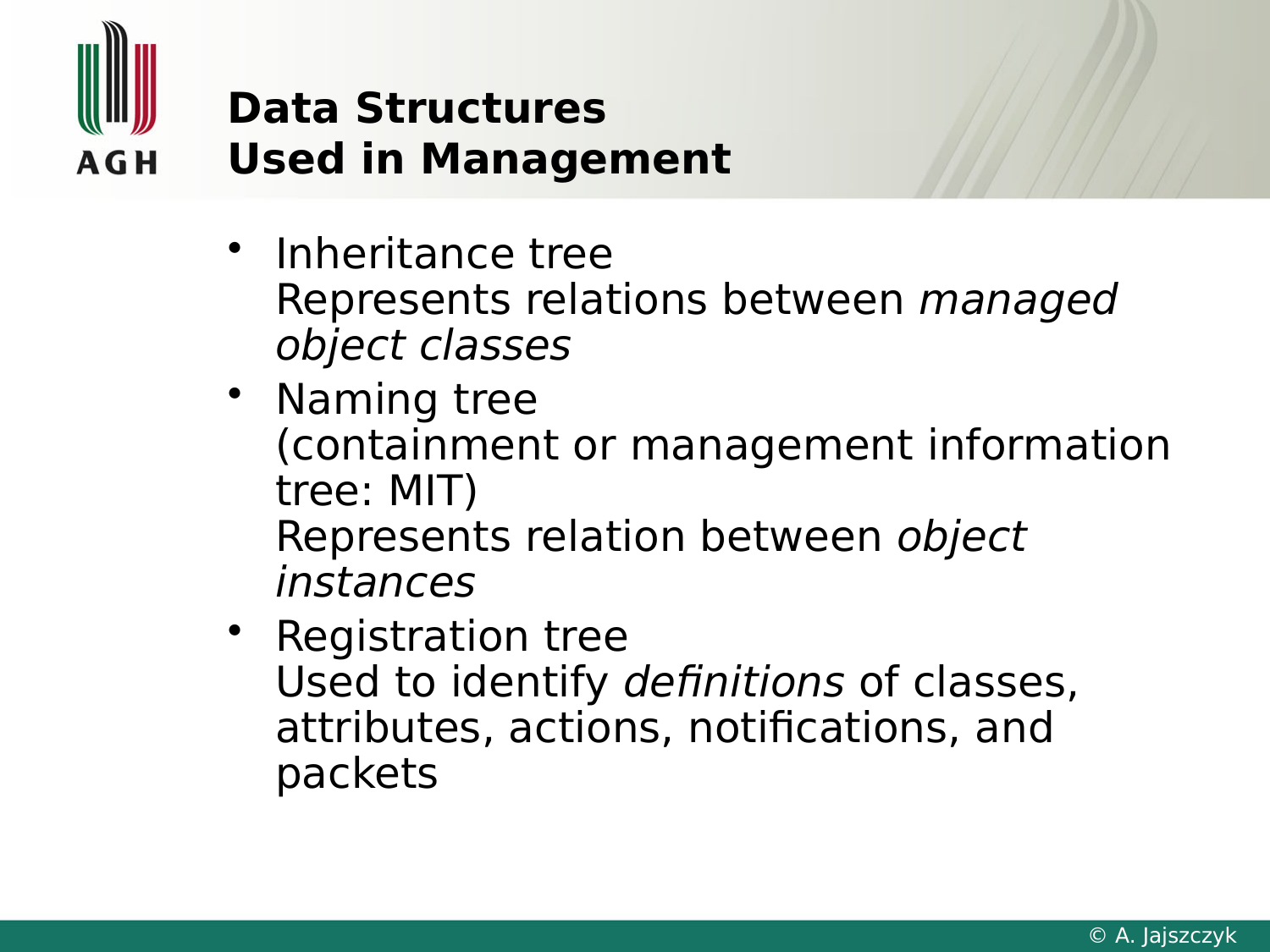

# Data Structures Used in Management
Inheritance tree
Represents relations between managed object classes
Naming tree
(containment or management information tree: MIT)
Represents relation between object instances
Registration tree
Used to identify definitions of classes, attributes, actions, notifications, and packets